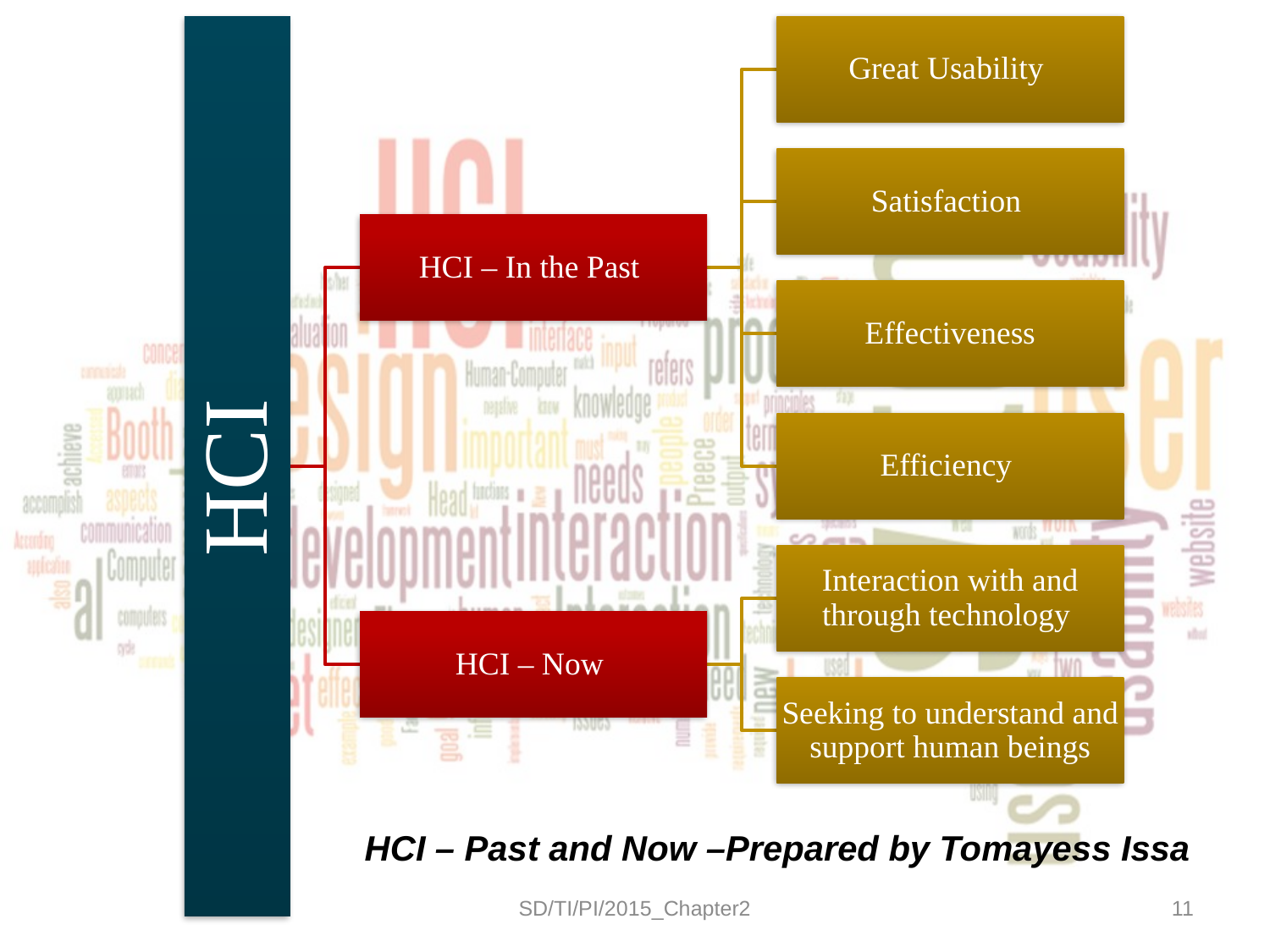

HCI
HCI – In the Past
Great Usability
Satisfaction
Effectiveness
Efficiency
HCI – Now
Interaction with and through technology
Seeking to understand and support human beings
HCI – Past and Now –Prepared by Tomayess Issa
SD/TI/PI/2015_Chapter2
11